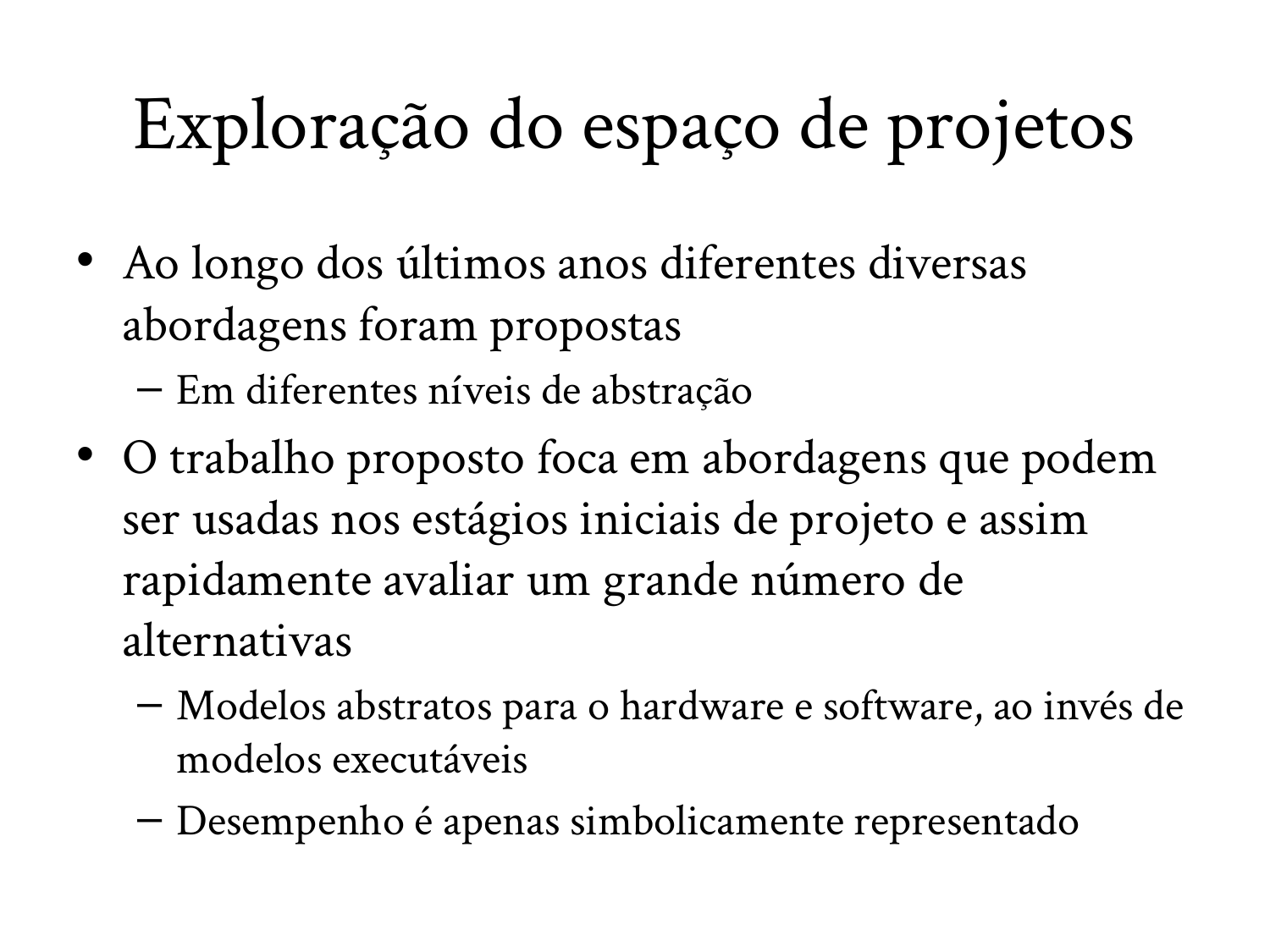

# Exploração do espaço de projetos
Ao longo dos últimos anos diferentes diversas abordagens foram propostas
Em diferentes níveis de abstração
O trabalho proposto foca em abordagens que podem ser usadas nos estágios iniciais de projeto e assim rapidamente avaliar um grande número de alternativas
Modelos abstratos para o hardware e software, ao invés de modelos executáveis
Desempenho é apenas simbolicamente representado